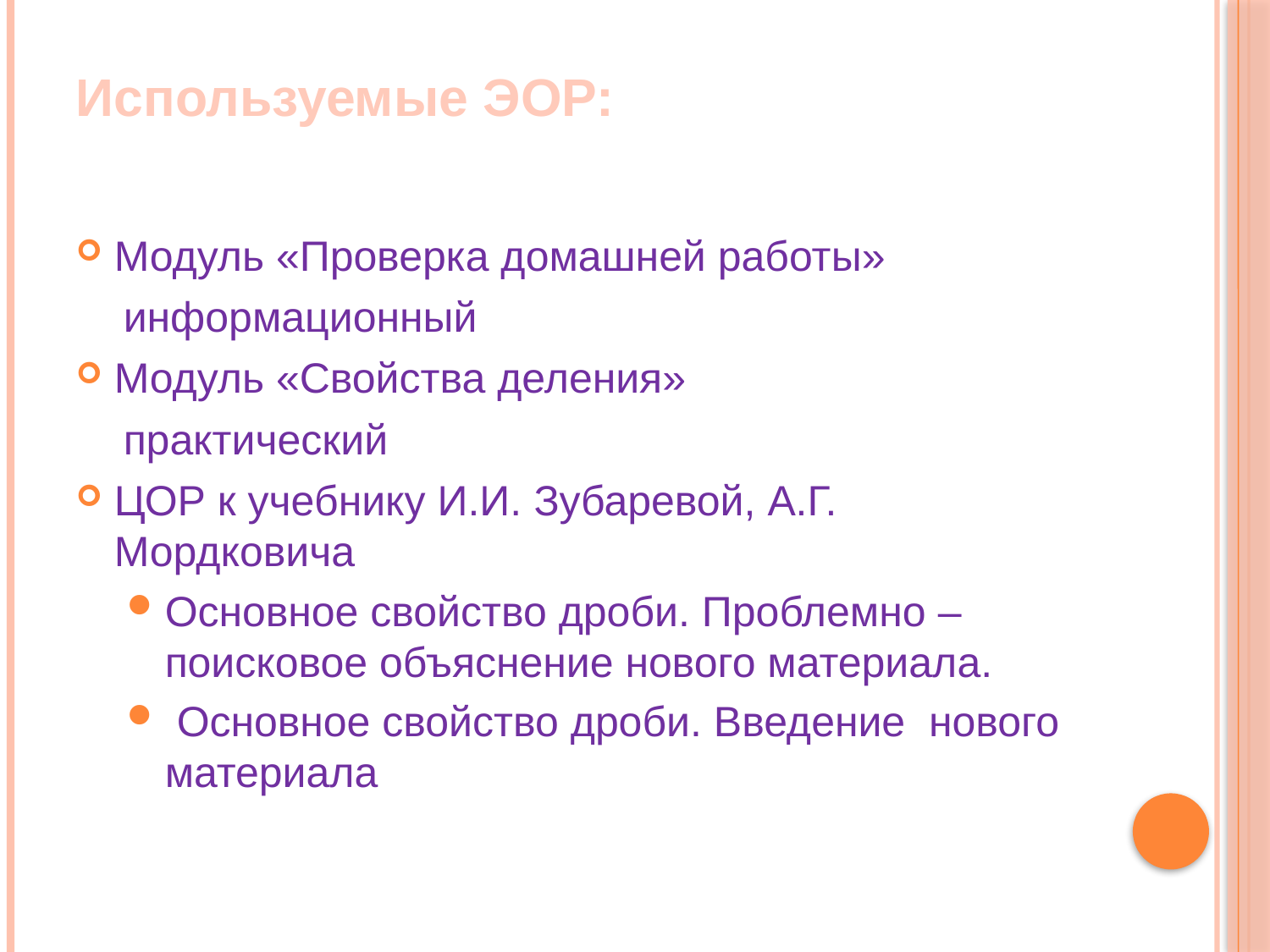

# Используемые ЭОР:
Модуль «Проверка домашней работы»
    информационный
Модуль «Свойства деления»
    практический
ЦОР к учебнику И.И. Зубаревой, А.Г. Мордковича
Основное свойство дроби. Проблемно – поисковое объяснение нового материала.
 Основное свойство дроби. Введение  нового материала